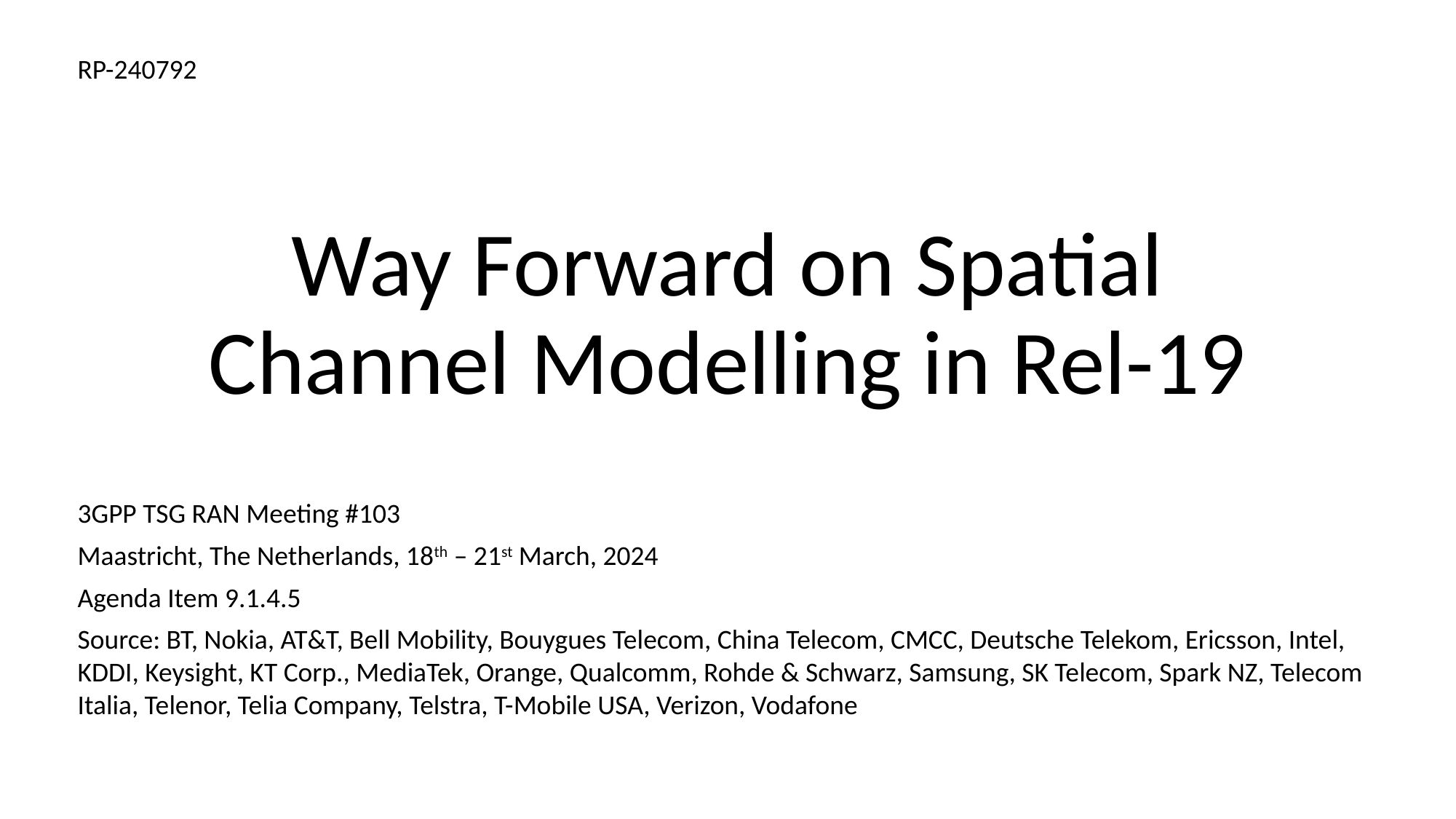

RP-240792
# Way Forward on Spatial Channel Modelling in Rel-19
3GPP TSG RAN Meeting #103
Maastricht, The Netherlands, 18th – 21st March, 2024
Agenda Item 9.1.4.5
Source: BT, Nokia, AT&T, Bell Mobility, Bouygues Telecom, China Telecom, CMCC, Deutsche Telekom, Ericsson, Intel, KDDI, Keysight, KT Corp., MediaTek, Orange, Qualcomm, Rohde & Schwarz, Samsung, SK Telecom, Spark NZ, Telecom Italia, Telenor, Telia Company, Telstra, T-Mobile USA, Verizon, Vodafone